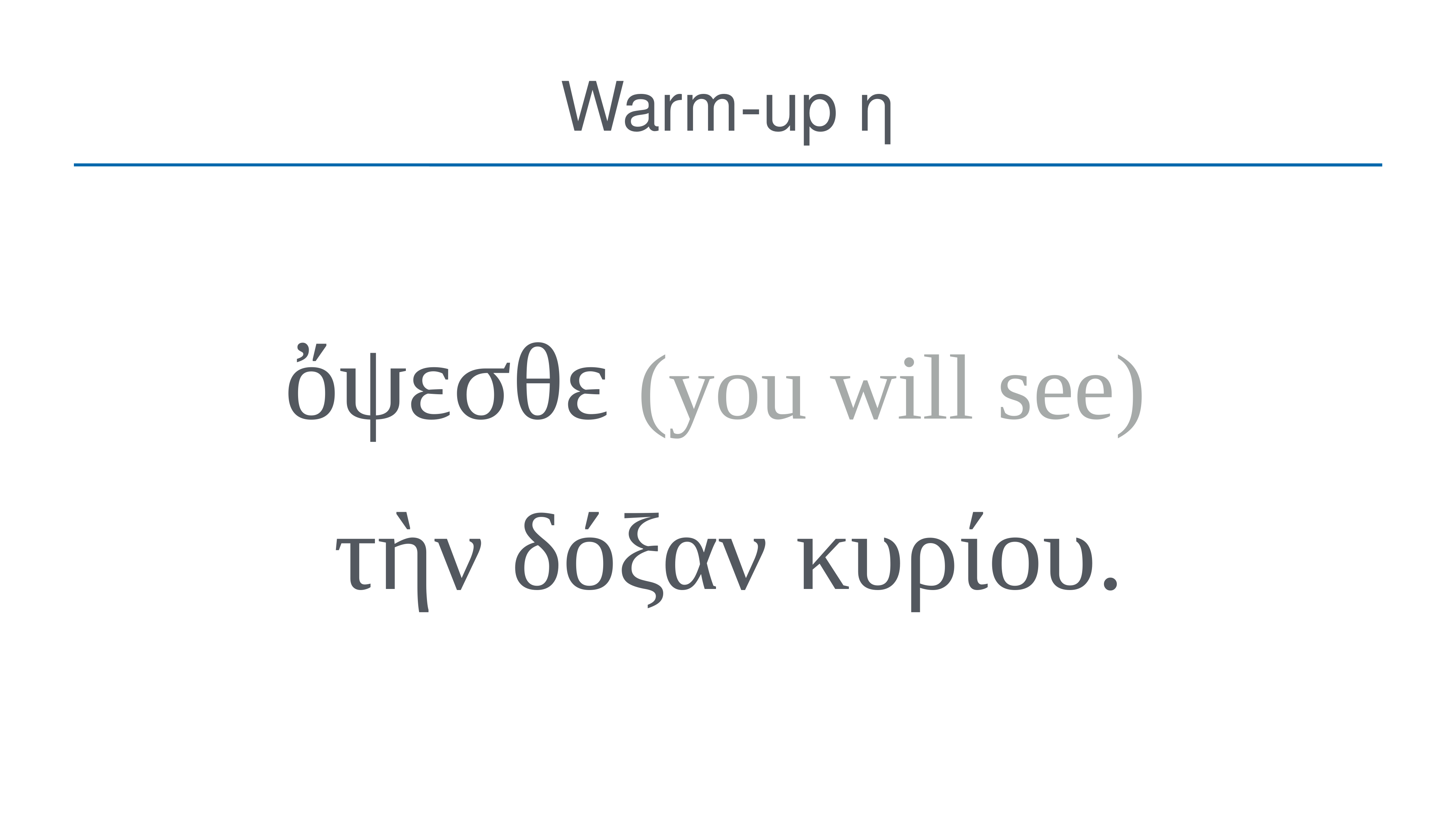

# Warm-up η
ὄψεσθε (you will see)
τὴν δόξαν κυρίου.